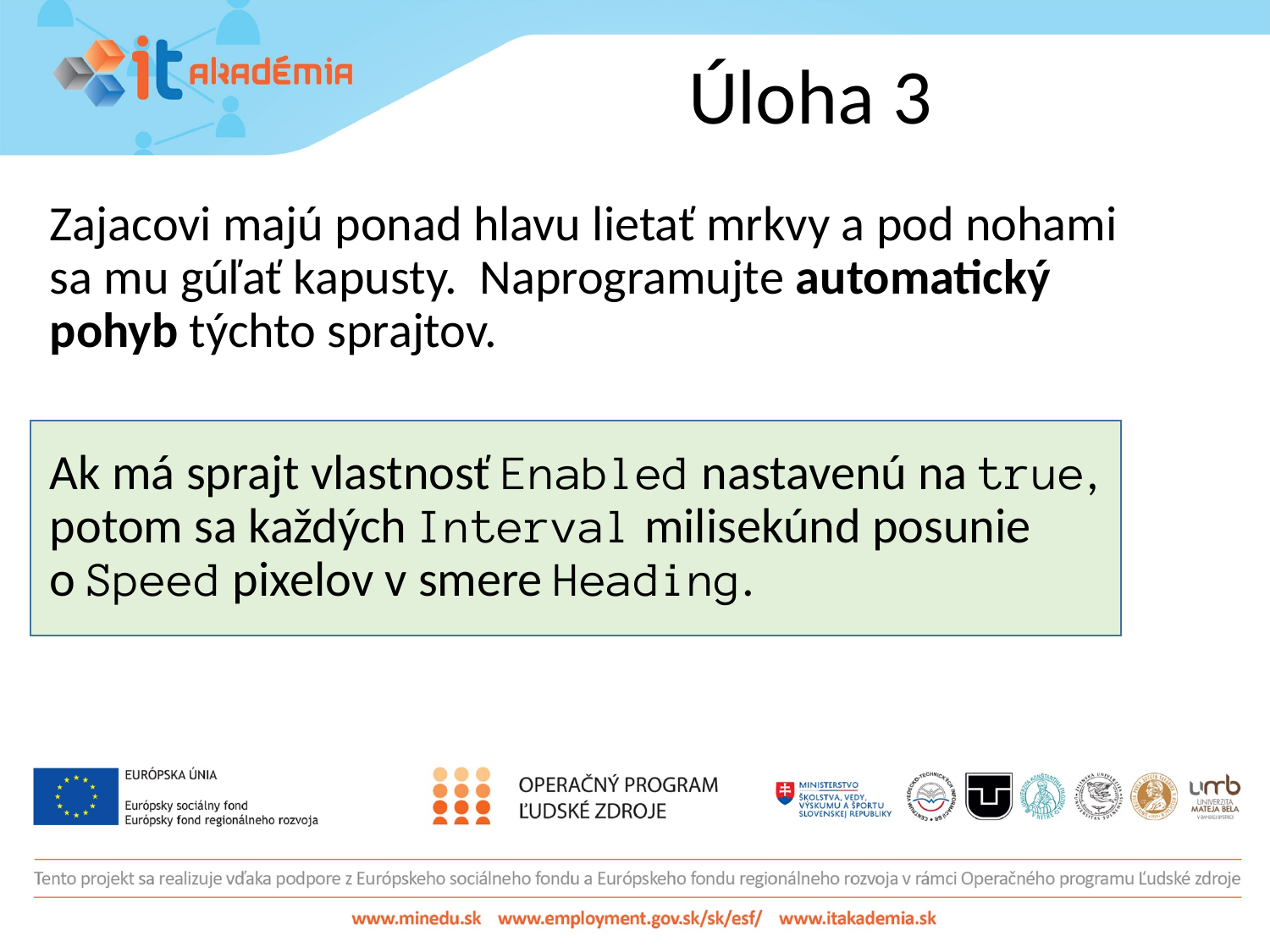

# Úloha 3
Zajacovi majú ponad hlavu lietať mrkvy a pod nohami
sa mu gúľať kapusty.  Naprogramujte automatický
pohyb týchto sprajtov.

Ak má sprajt vlastnosť Enabled nastavenú na true, potom sa každých Interval milisekúnd posunie
o Speed pixelov v smere Heading.